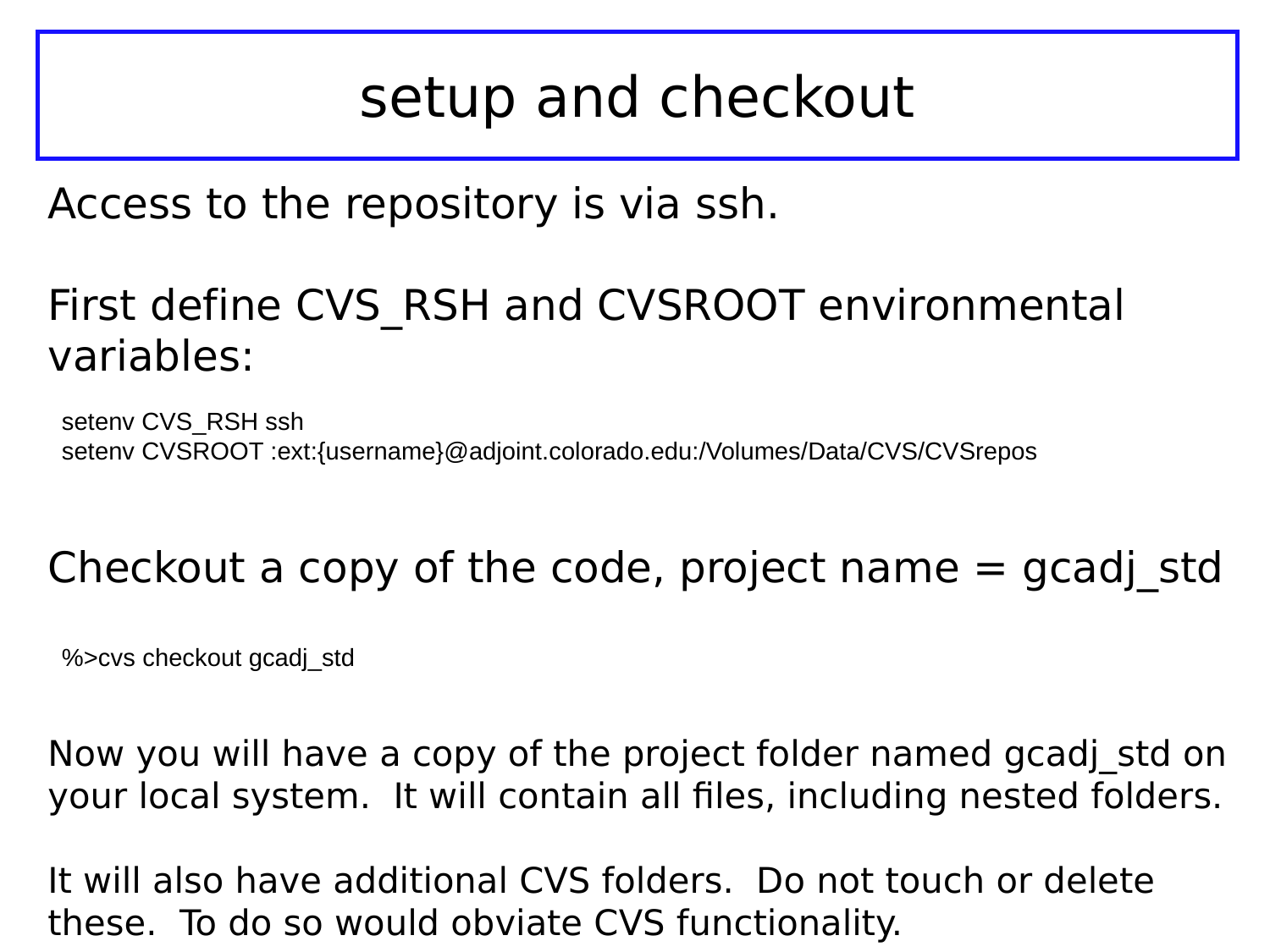

# setup and checkout
Access to the repository is via ssh.

First define CVS_RSH and CVSROOT environmental
variables:

  setenv CVS_RSH ssh
  setenv CVSROOT :ext:{username}@adjoint.colorado.edu:/Volumes/Data/CVS/CVSrepos

Checkout a copy of the code, project name = gcadj_std

  %>cvs checkout gcadj_std

Now you will have a copy of the project folder named gcadj_std on your local system.  It will contain all files, including nested folders.

It will also have additional CVS folders.  Do not touch or delete these.  To do so would obviate CVS functionality.